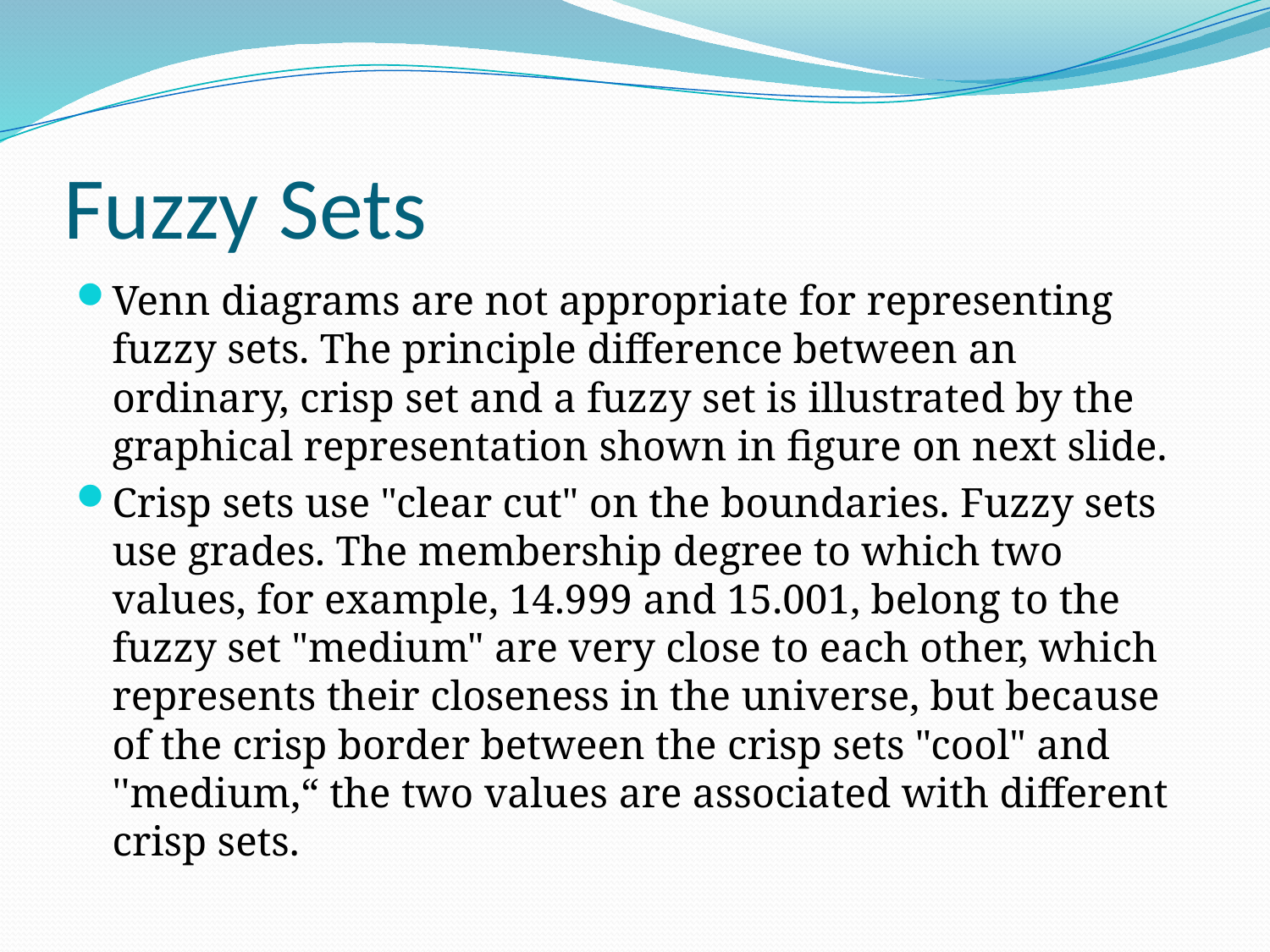

# Fuzzy Sets
Venn diagrams are not appropriate for representing fuzzy sets. The principle difference between an ordinary, crisp set and a fuzzy set is illustrated by the graphical representation shown in figure on next slide.
Crisp sets use "clear cut" on the boundaries. Fuzzy sets use grades. The membership degree to which two values, for example, 14.999 and 15.001, belong to the fuzzy set "medium" are very close to each other, which represents their closeness in the universe, but because of the crisp border between the crisp sets "cool" and ''medium,“ the two values are associated with different crisp sets.